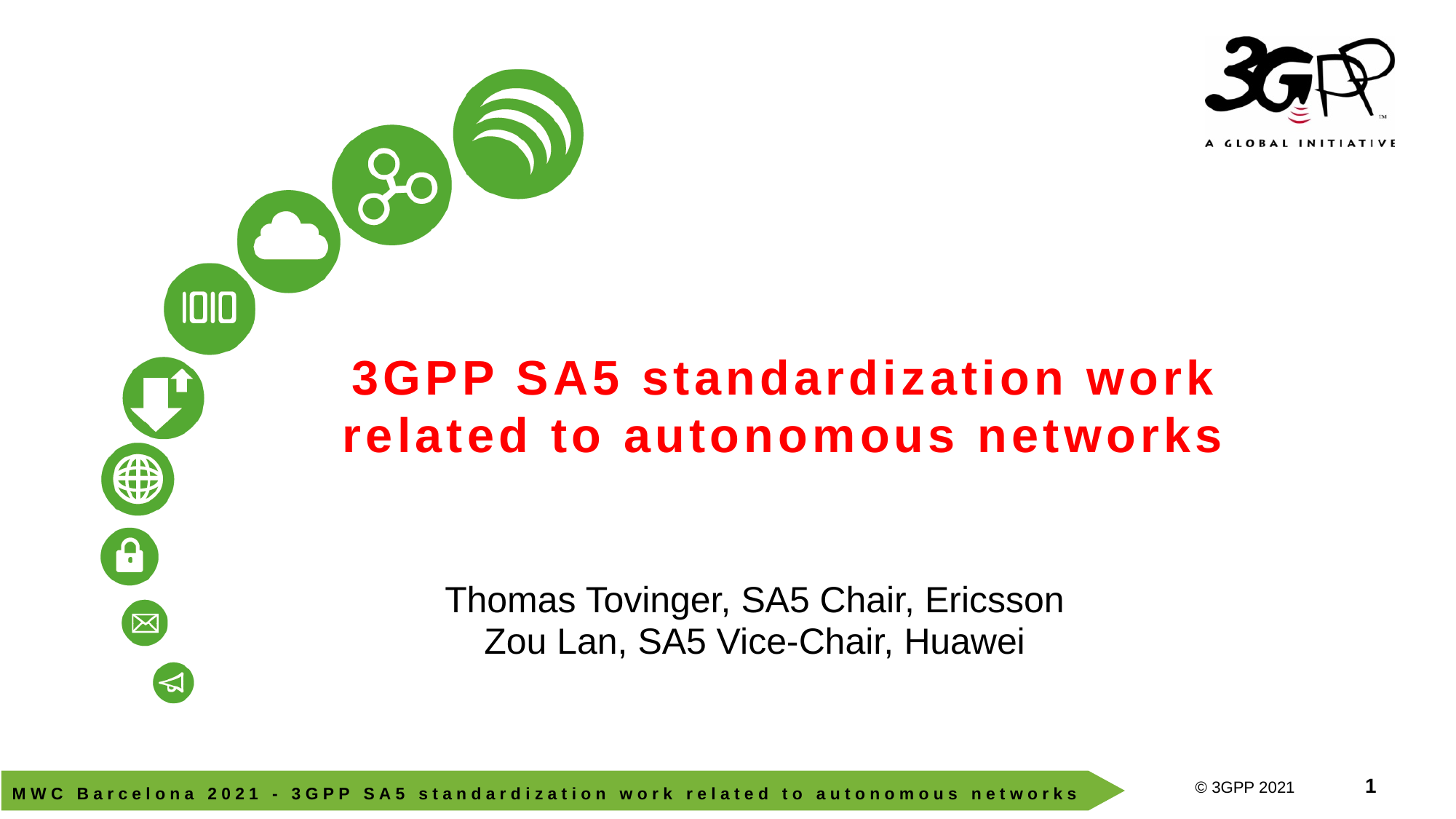

# 3GPP SA5 standardization work related to autonomous networks
Thomas Tovinger, SA5 Chair, Ericsson
Zou Lan, SA5 Vice-Chair, Huawei